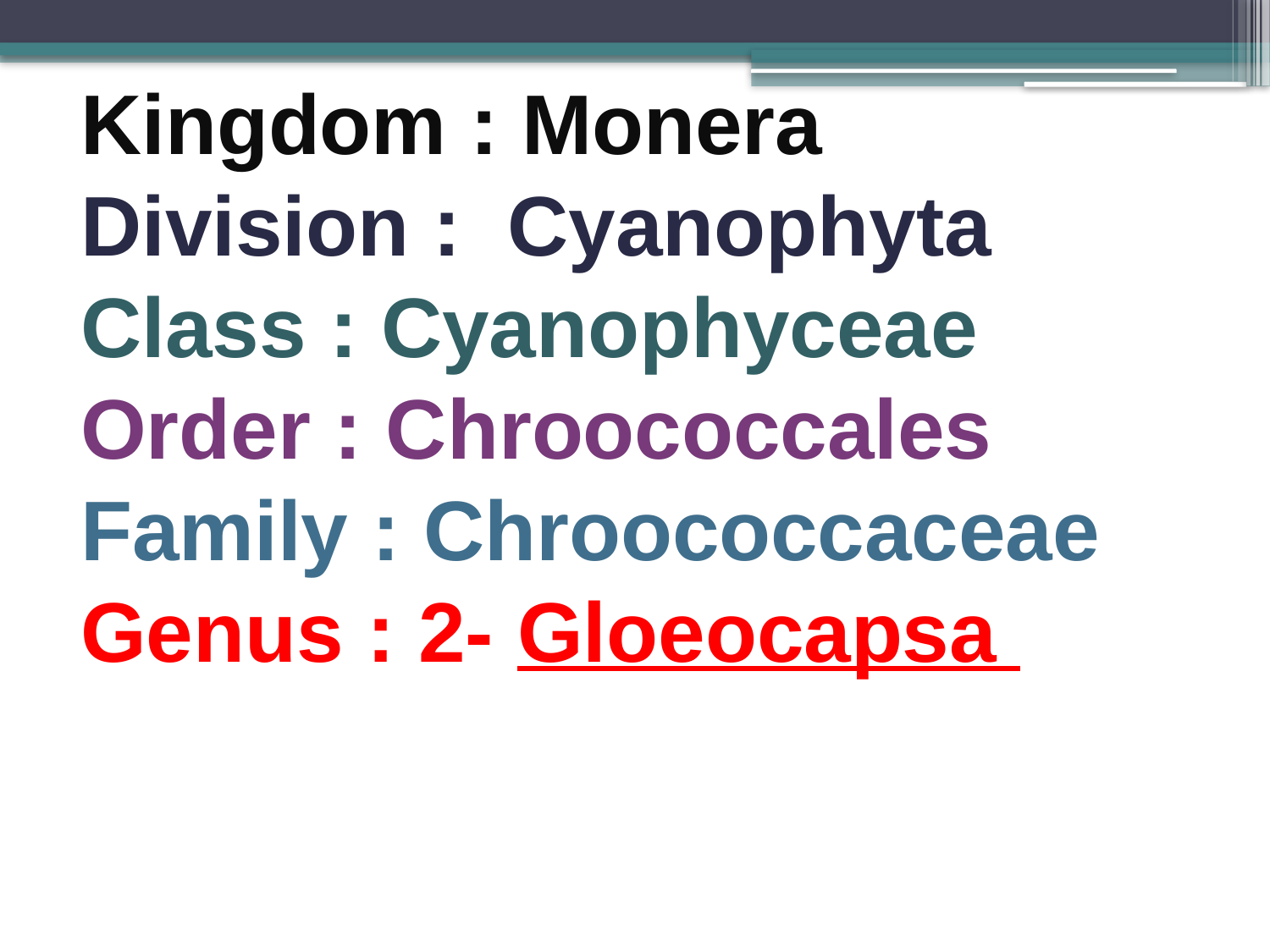

Kingdom : Monera
Division :  Cyanophyta
Class : Cyanophyceae
Order : Chroococcales
Family : Chroococcaceae
Genus : 2- Gloeocapsa